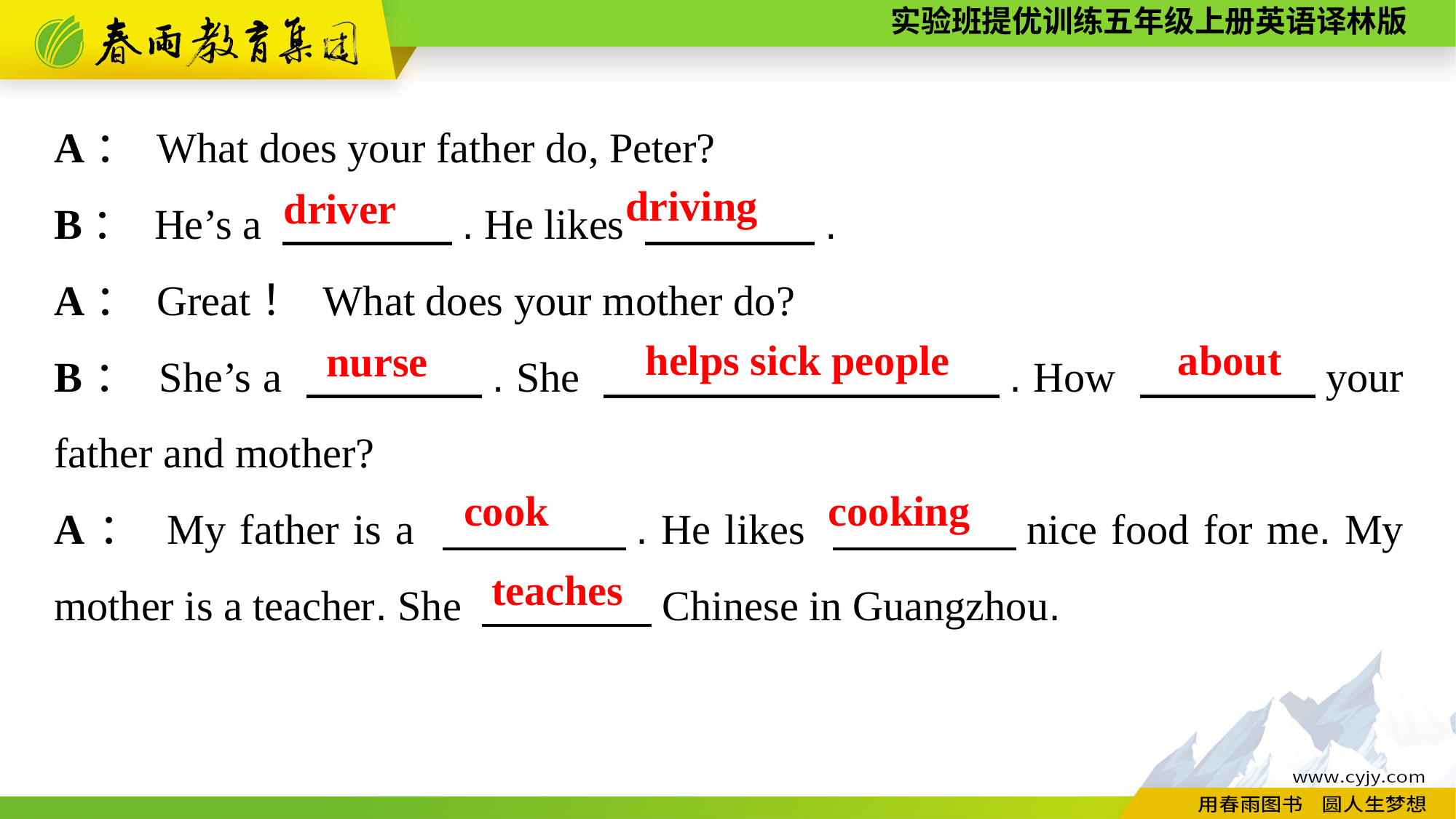

A： What does your father do, Peter?
B： He’s a 　　　　. He likes 　　　　.
A： Great！ What does your mother do?
B： She’s a 　　　　. She 　　　　　　　　　. How 　　　　your father and mother?
A： My father is a 　　　　. He likes 　　　　nice food for me. My mother is a teacher. She 　　　　Chinese in Guangzhou.
driving
driver
helps sick people
about
nurse
cook
cooking
teaches